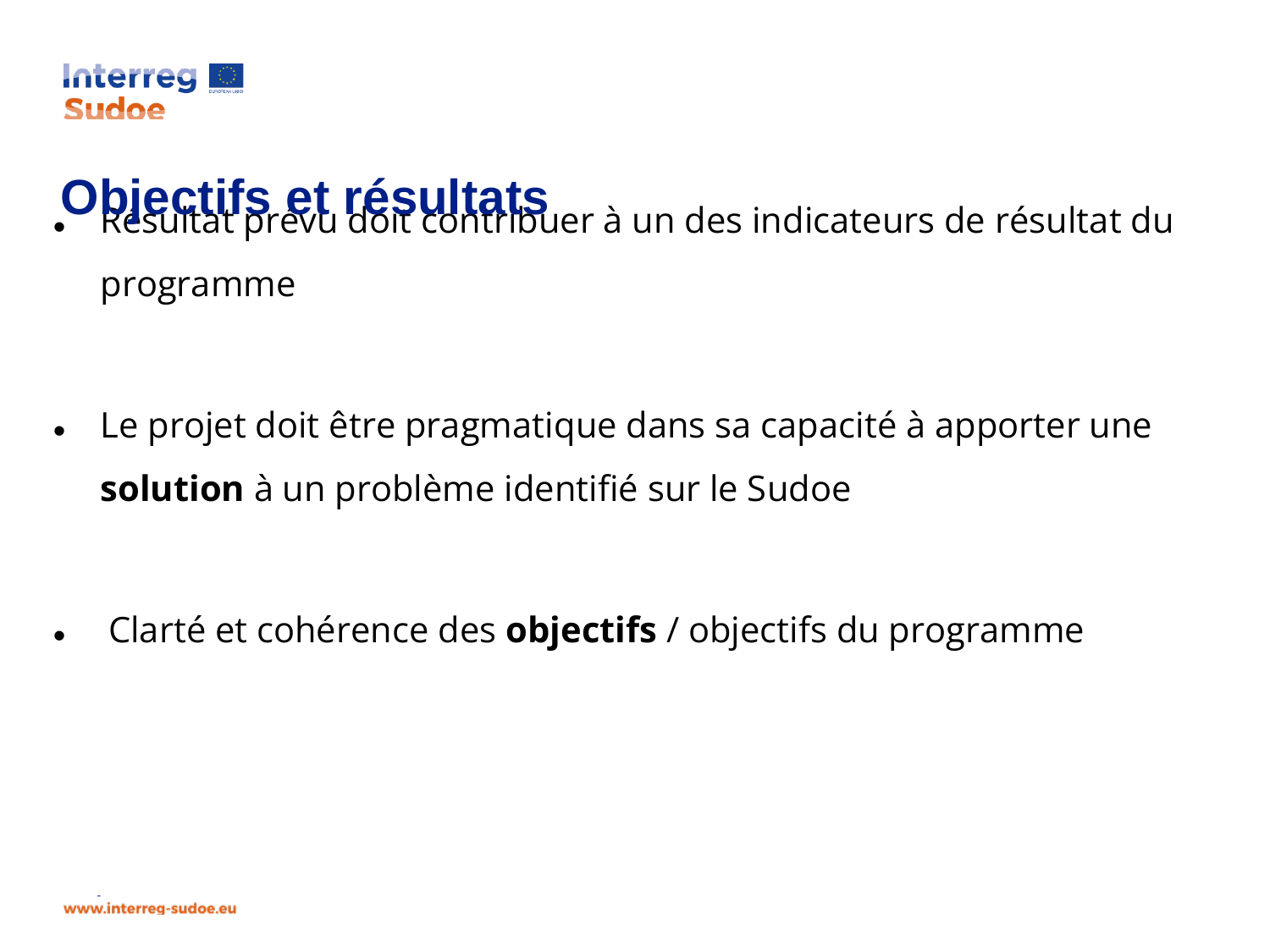

Résultat prévu doit contribuer à un des indicateurs de résultat du programme

Le projet doit être pragmatique dans sa capacité à apporter une solution à un problème identifié sur le Sudoe

Clarté et cohérence des objectifs / objectifs du programme

# Objectifs et résultats